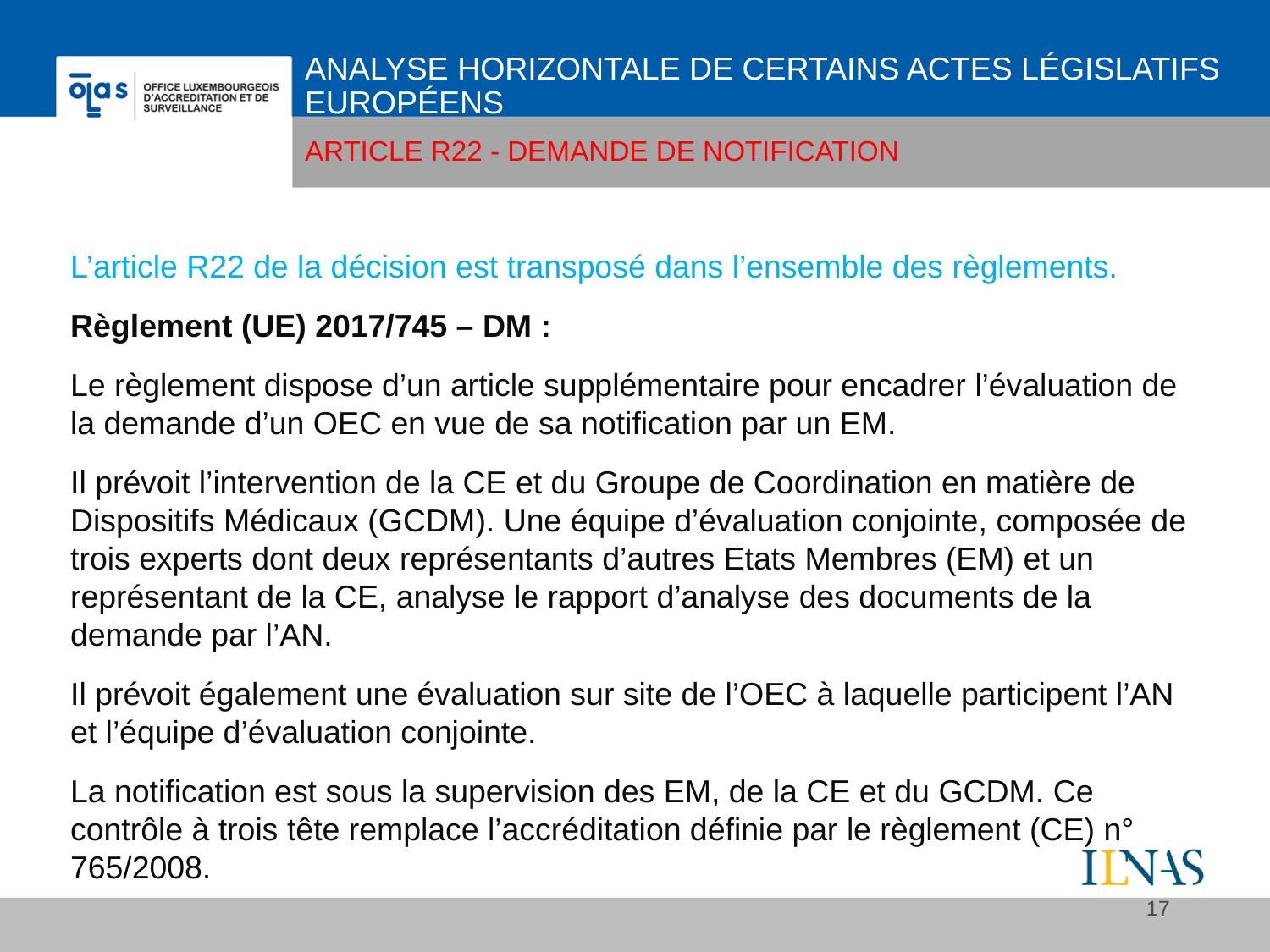

# Analyse horizontale de certains actes législatifs européens
Article R22 - Demande de notification
L’article R22 de la décision est transposé dans l’ensemble des règlements.

Règlement (UE) 2017/745 – DM :

Le règlement dispose d’un article supplémentaire pour encadrer l’évaluation de la demande d’un OEC en vue de sa notification par un EM.

Il prévoit l’intervention de la CE et du Groupe de Coordination en matière de Dispositifs Médicaux (GCDM). Une équipe d’évaluation conjointe, composée de trois experts dont deux représentants d’autres Etats Membres (EM) et un représentant de la CE, analyse le rapport d’analyse des documents de la demande par l’AN.

Il prévoit également une évaluation sur site de l’OEC à laquelle participent l’AN et l’équipe d’évaluation conjointe.

La notification est sous la supervision des EM, de la CE et du GCDM. Ce contrôle à trois tête remplace l’accréditation définie par le règlement (CE) n° 765/2008.
17